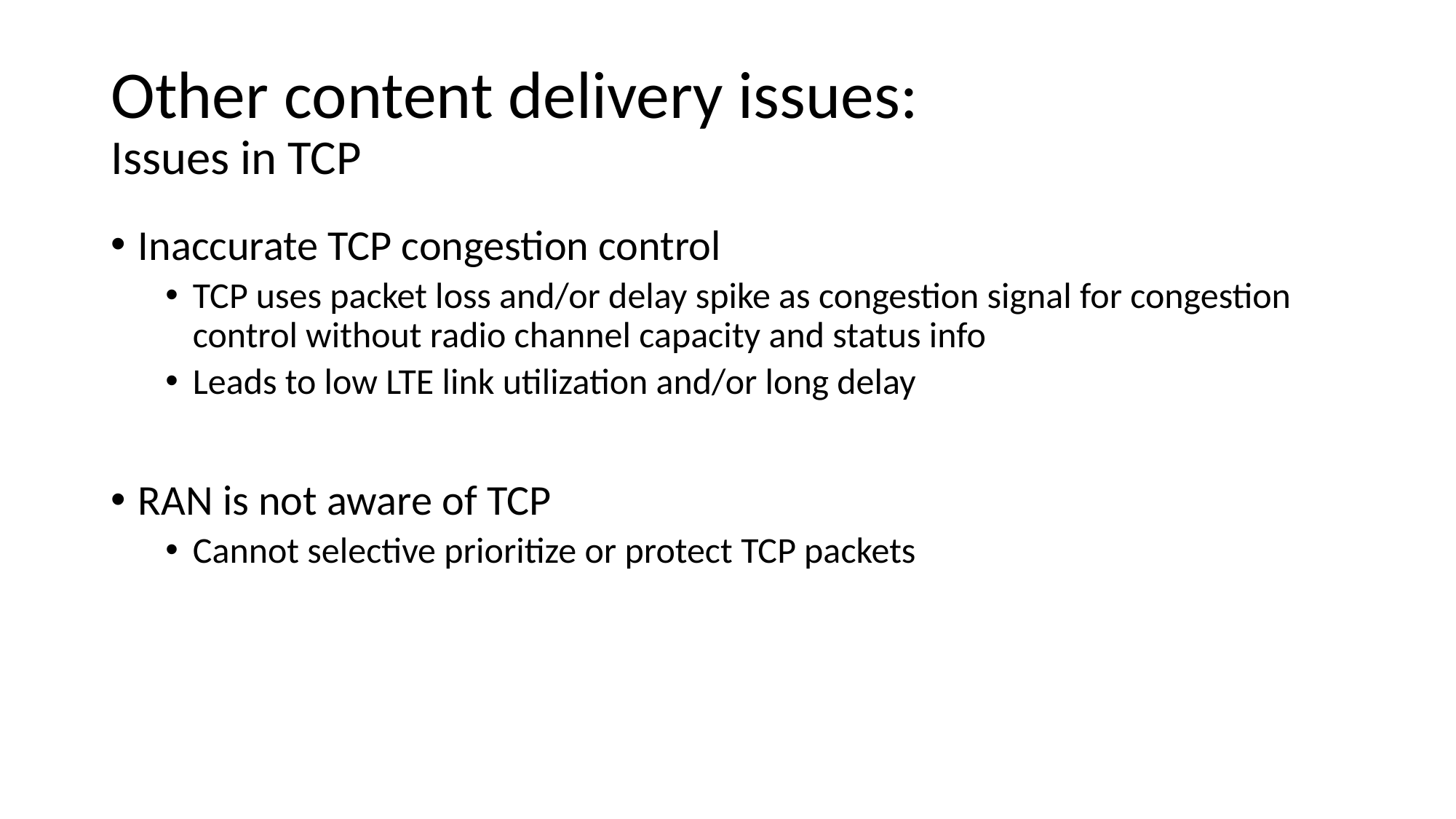

# Other content delivery issues: Issues in TCP
Inaccurate TCP congestion control
TCP uses packet loss and/or delay spike as congestion signal for congestion control without radio channel capacity and status info
Leads to low LTE link utilization and/or long delay

RAN is not aware of TCP
Cannot selective prioritize or protect TCP packets